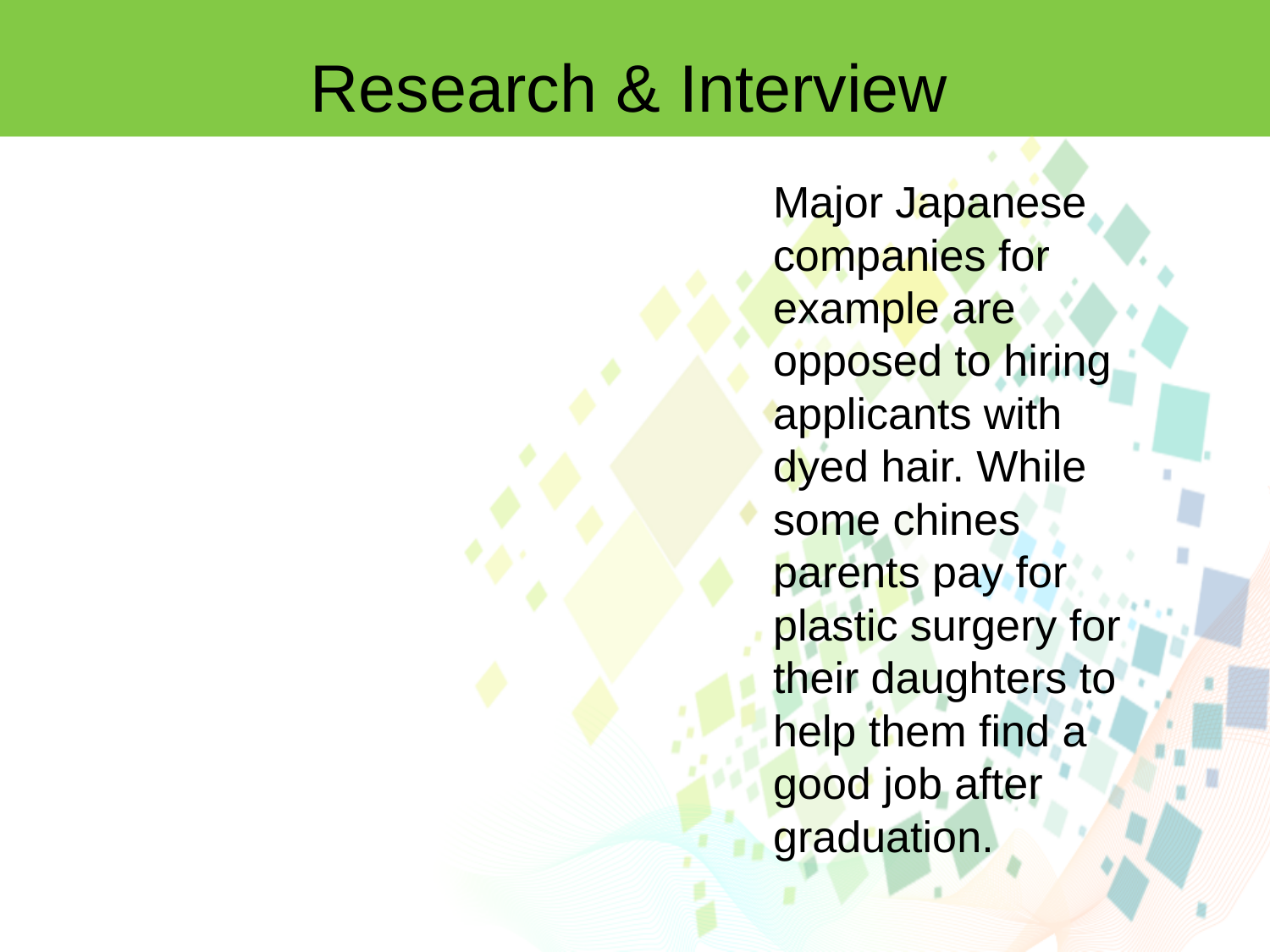

Research & Interview
Major Japanese companies for example are opposed to hiring applicants with dyed hair. While some chines parents pay for plastic surgery for their daughters to help them find a good job after graduation.